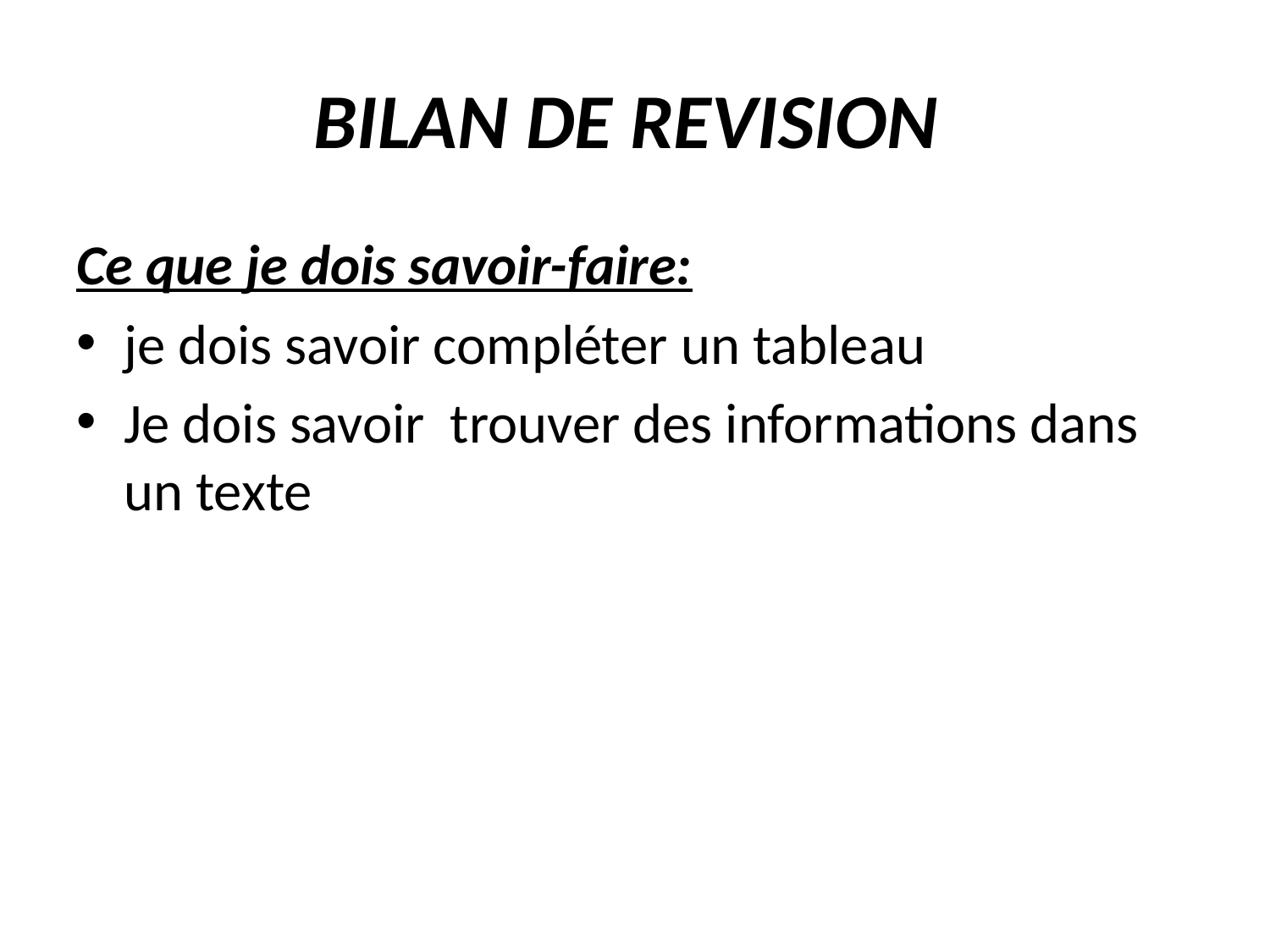

# BILAN DE REVISION
Ce que je dois savoir-faire:
je dois savoir compléter un tableau
Je dois savoir  trouver des informations dans un texte